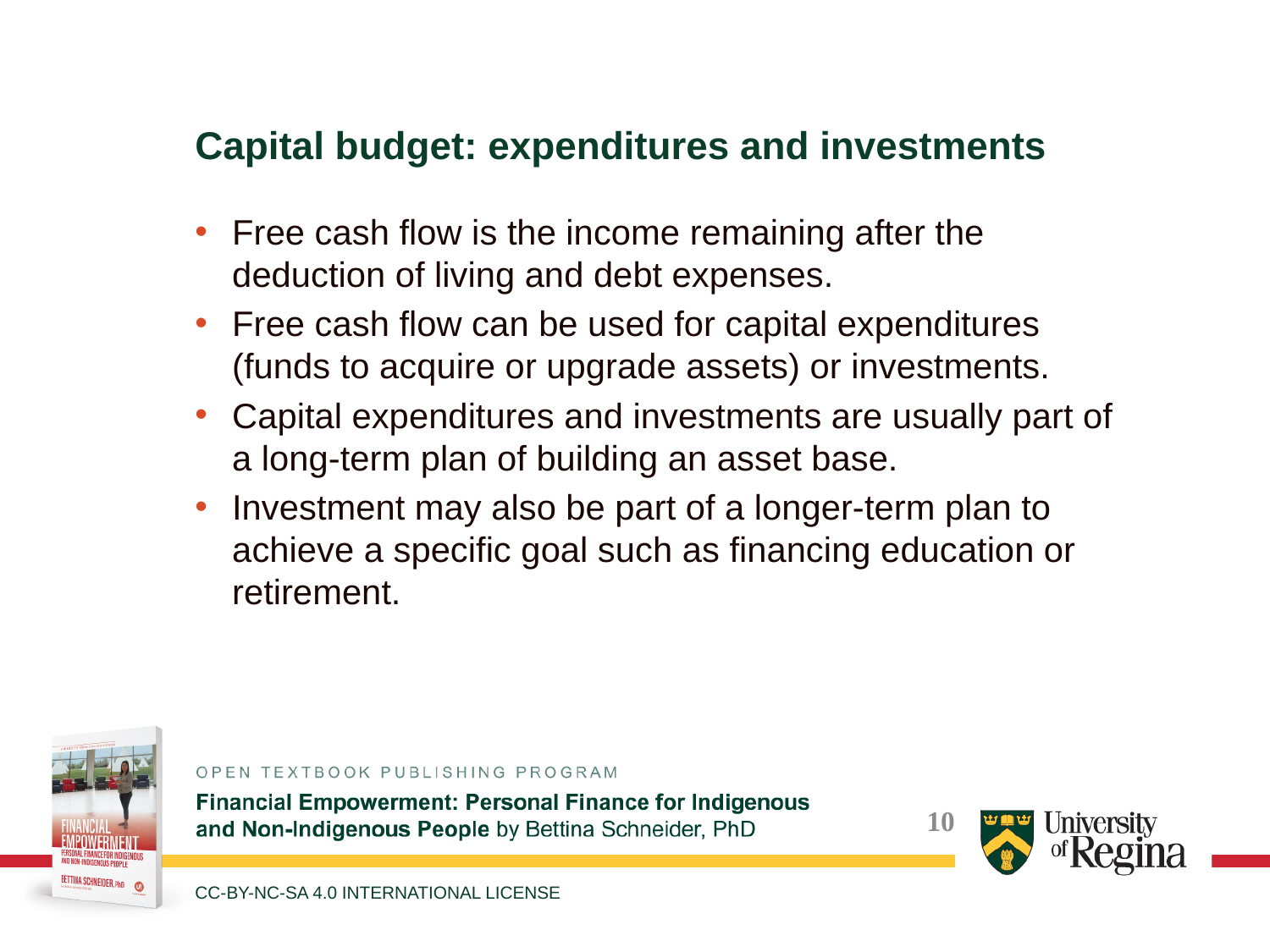

Capital budget: expenditures and investments
Free cash flow is the income remaining after the deduction of living and debt expenses.
Free cash flow can be used for capital expenditures (funds to acquire or upgrade assets) or investments.
Capital expenditures and investments are usually part of a long-term plan of building an asset base.
Investment may also be part of a longer-term plan to achieve a specific goal such as financing education or retirement.

CC-BY-NC-SA 4.0 INTERNATIONAL LICENSE